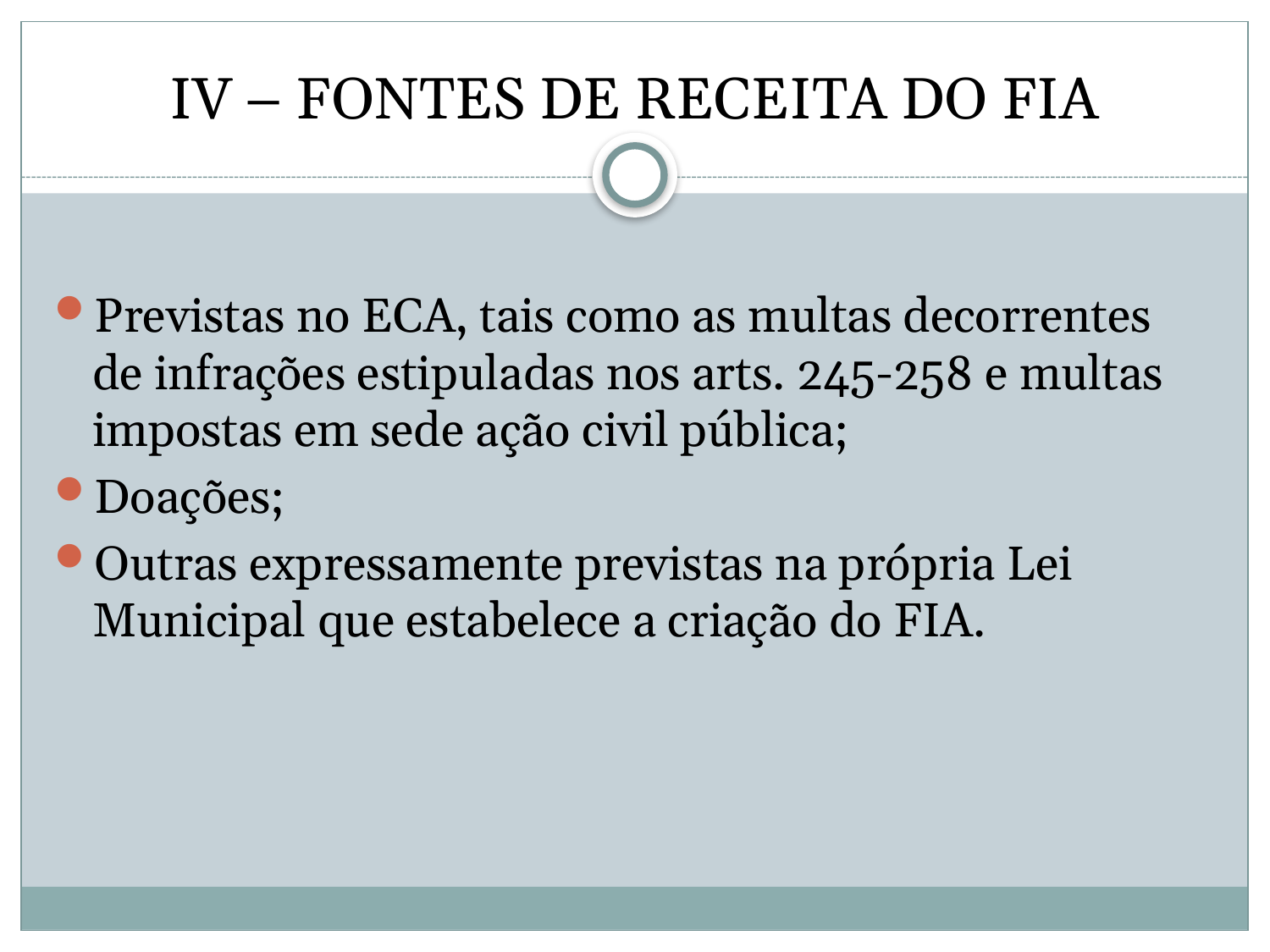

# IV – FONTES DE RECEITA DO FIA

Previstas no ECA, tais como as multas decorrentes de infrações estipuladas nos arts. 245-258 e multas impostas em sede ação civil pública;
Doações;
Outras expressamente previstas na própria Lei Municipal que estabelece a criação do FIA.